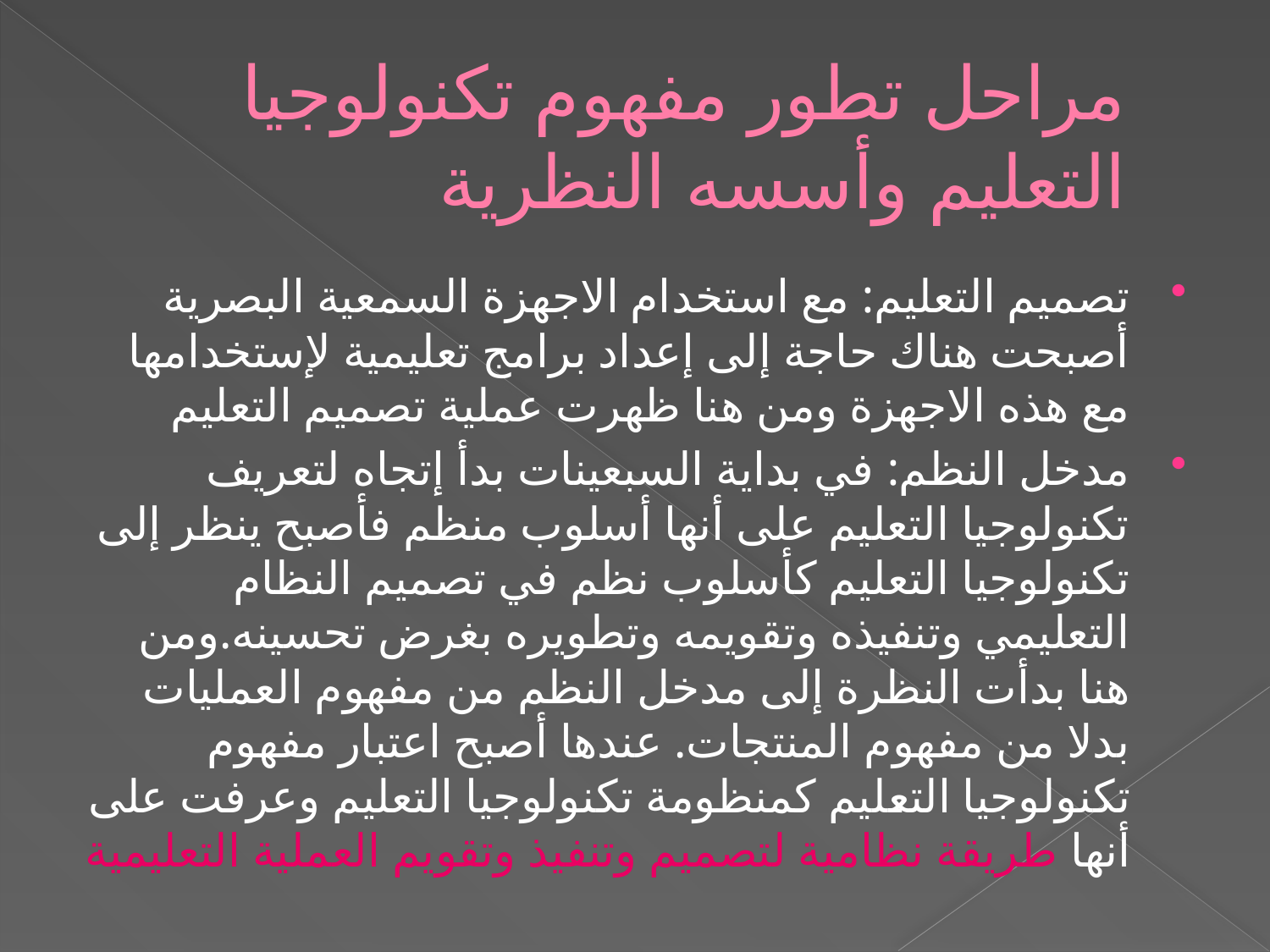

# مراحل تطور مفهوم تكنولوجيا التعليم وأسسه النظرية
تصميم التعليم: مع استخدام الاجهزة السمعية البصرية أصبحت هناك حاجة إلى إعداد برامج تعليمية لإستخدامها مع هذه الاجهزة ومن هنا ظهرت عملية تصميم التعليم
مدخل النظم: في بداية السبعينات بدأ إتجاه لتعريف تكنولوجيا التعليم على أنها أسلوب منظم فأصبح ينظر إلى تكنولوجيا التعليم كأسلوب نظم في تصميم النظام التعليمي وتنفيذه وتقويمه وتطويره بغرض تحسينه.ومن هنا بدأت النظرة إلى مدخل النظم من مفهوم العمليات بدلا من مفهوم المنتجات. عندها أصبح اعتبار مفهوم تكنولوجيا التعليم كمنظومة تكنولوجيا التعليم وعرفت على أنها طريقة نظامية لتصميم وتنفيذ وتقويم العملية التعليمية